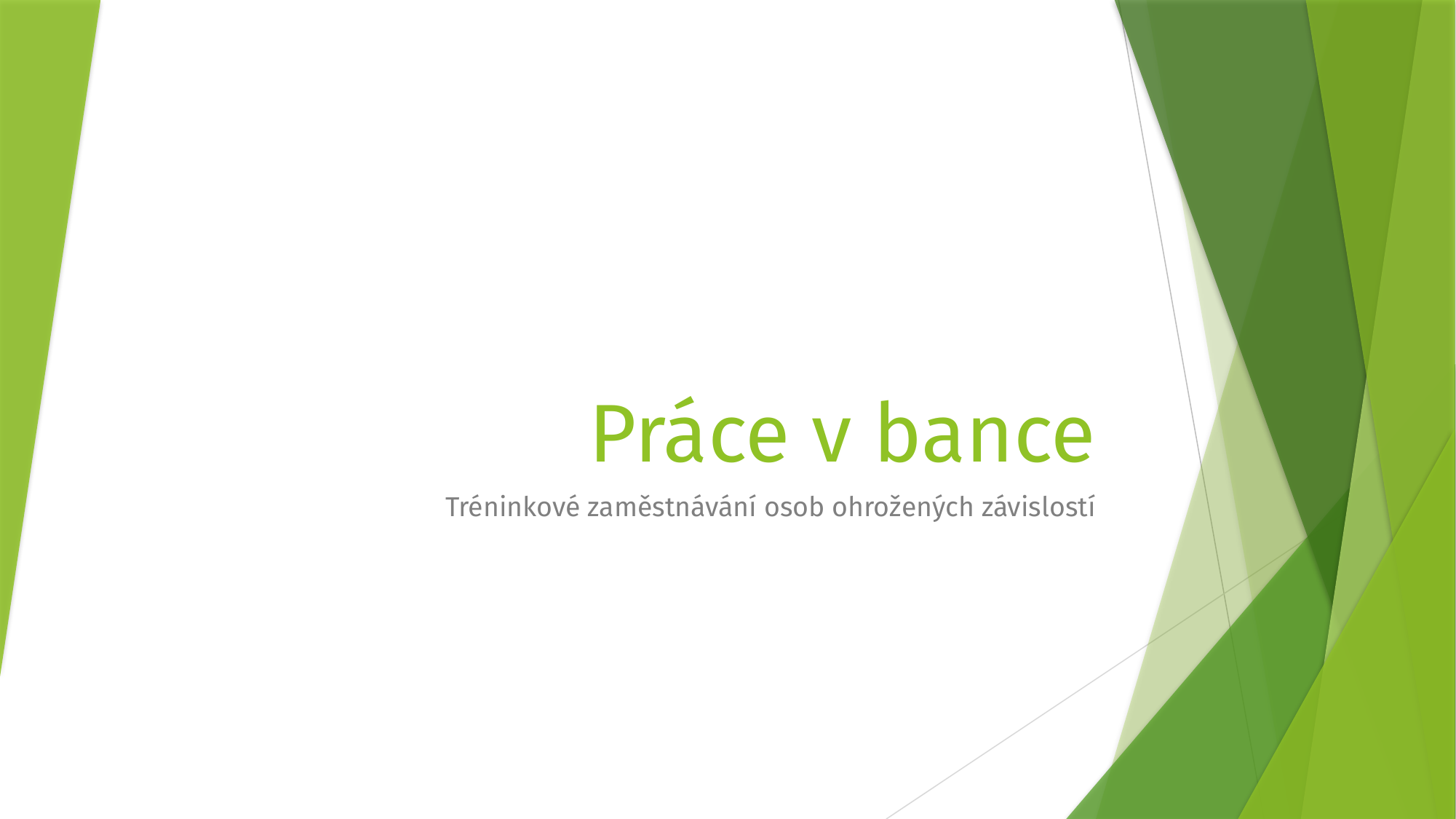

# Práce v bance
Tréninkové zaměstnávání osob ohrožených závislostí